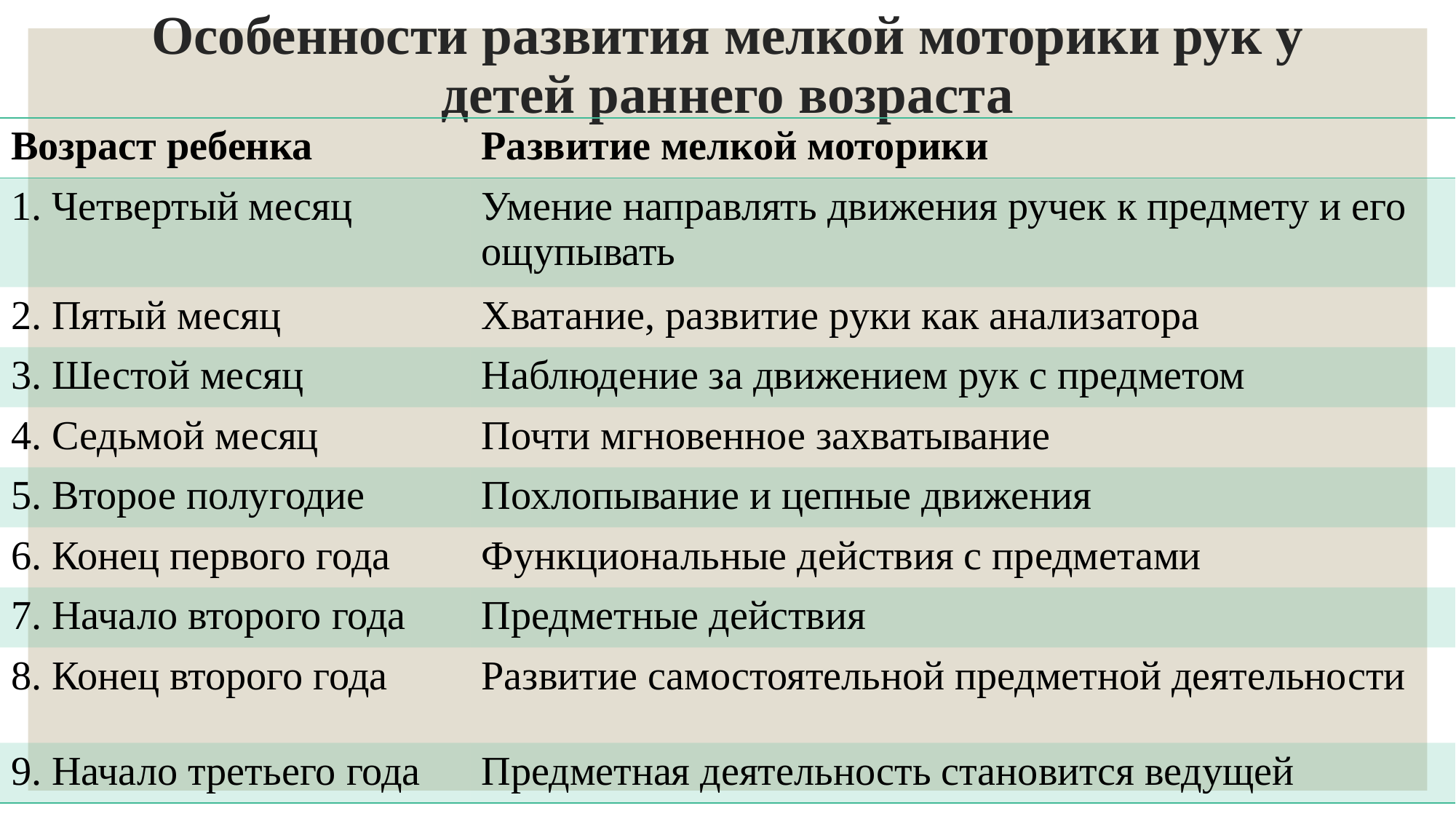

# Особенности развития мелкой моторики рук у детей раннего возраста
| Возраст ребенка | Развитие мелкой моторики |
| --- | --- |
| 1. Четвертый месяц | Умение направлять движения ручек к предмету и его ощупывать |
| 2. Пятый месяц | Хватание, развитие руки как анализатора |
| 3. Шестой месяц | Наблюдение за движением рук с предметом |
| 4. Седьмой месяц | Почти мгновенное захватывание |
| 5. Второе полугодие | Похлопывание и цепные движения |
| 6. Конец первого года | Функциональные действия с предметами |
| 7. Начало второго года | Предметные действия |
| 8. Конец второго года | Развитие самостоятельной предметной деятельности |
| 9. Начало третьего года | Предметная деятельность становится ведущей |